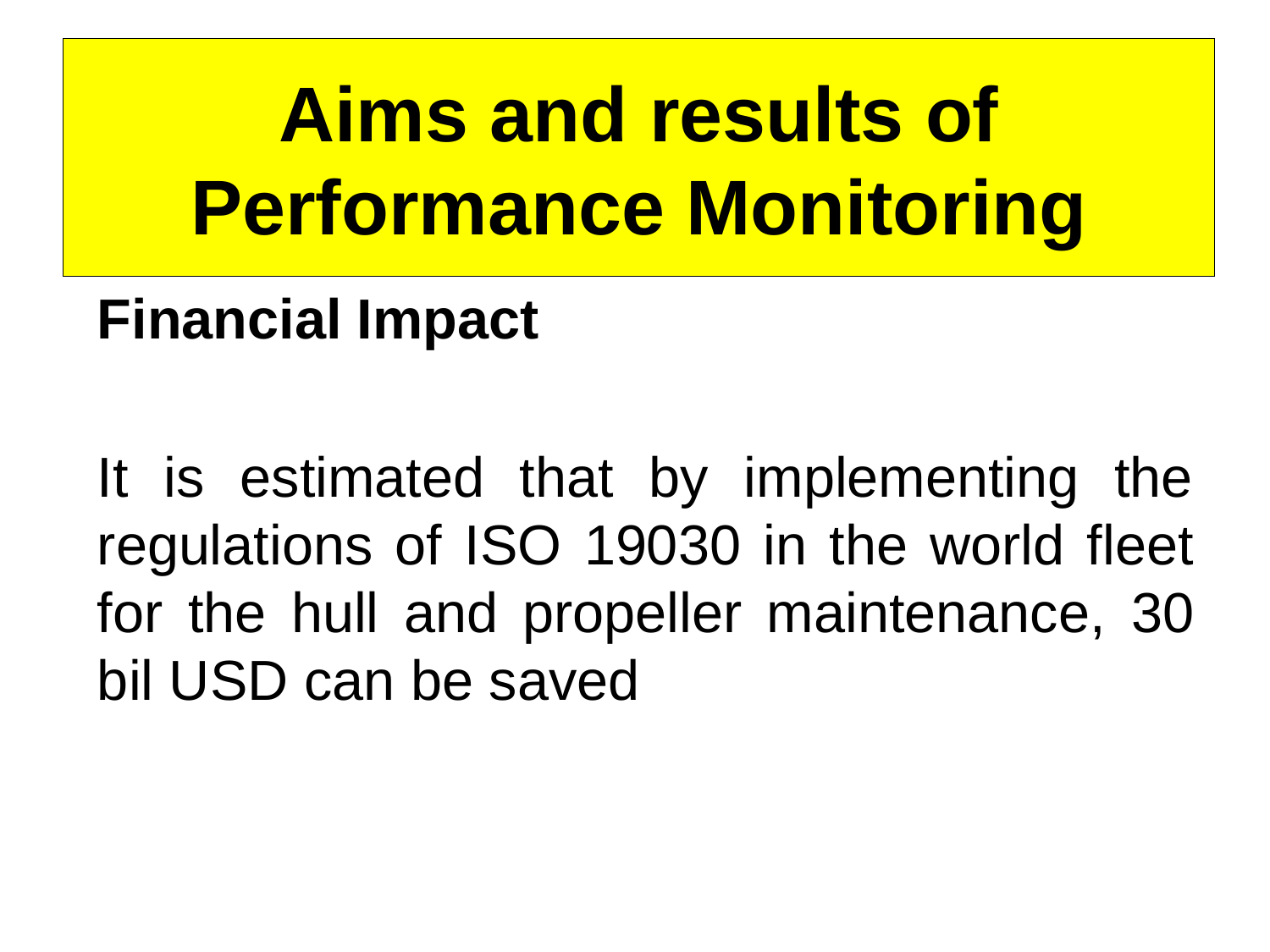

Aims and results of Performance Monitoring
Financial Impact

It is estimated that by implementing the regulations of ISO 19030 in the world fleet for the hull and propeller maintenance, 30 bil USD can be saved